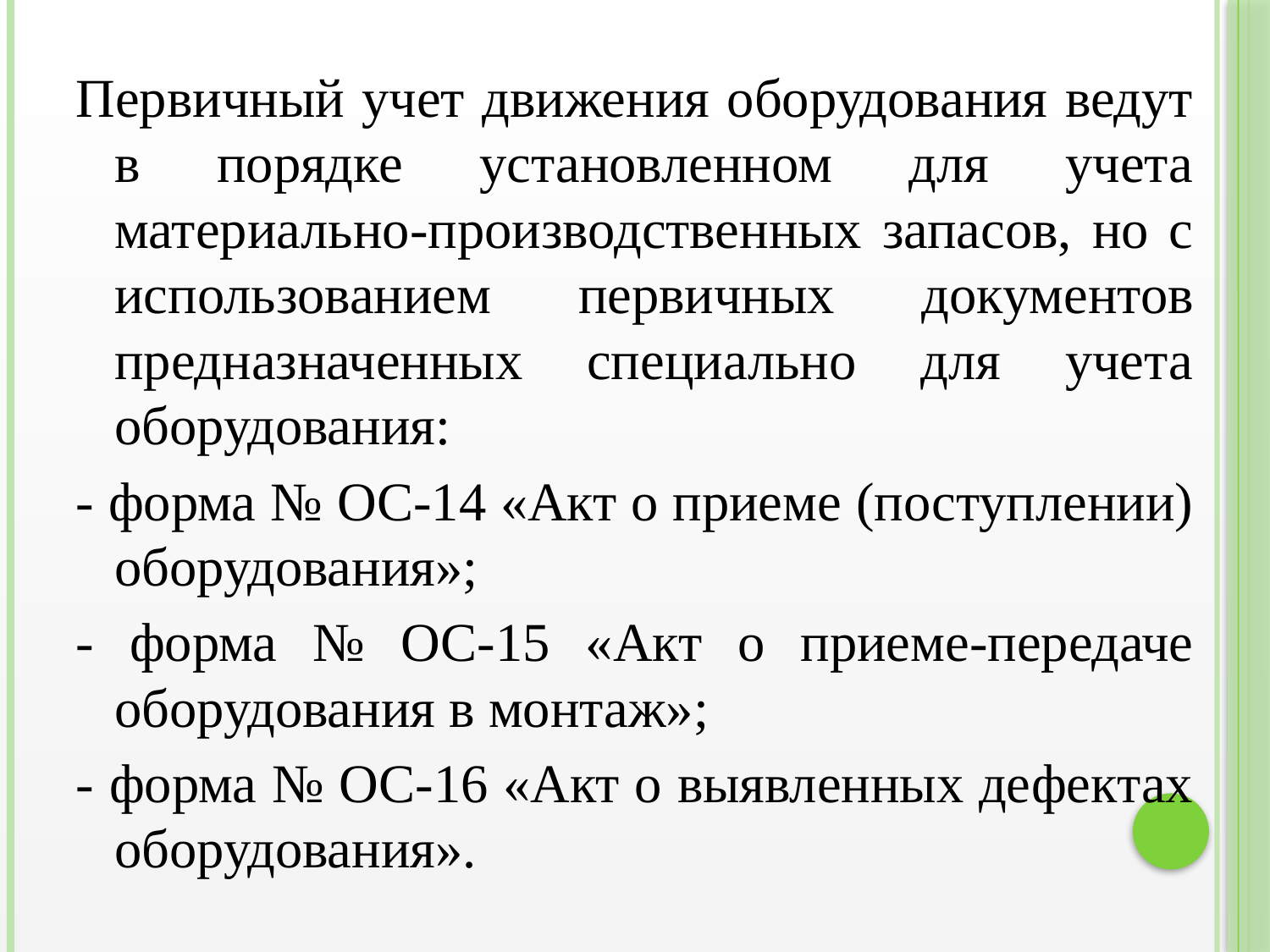

Первичный учет движения оборудования ведут в порядке установленном для учета материально-производственных запасов, но с использованием первичных документов предназначенных специально для учета оборудования:
- форма № ОС-14 «Акт о приеме (поступлении) оборудования»;
- форма № ОС-15 «Акт о приеме-передаче оборудования в монтаж»;
- форма № ОС-16 «Акт о выявленных дефектах оборудования».